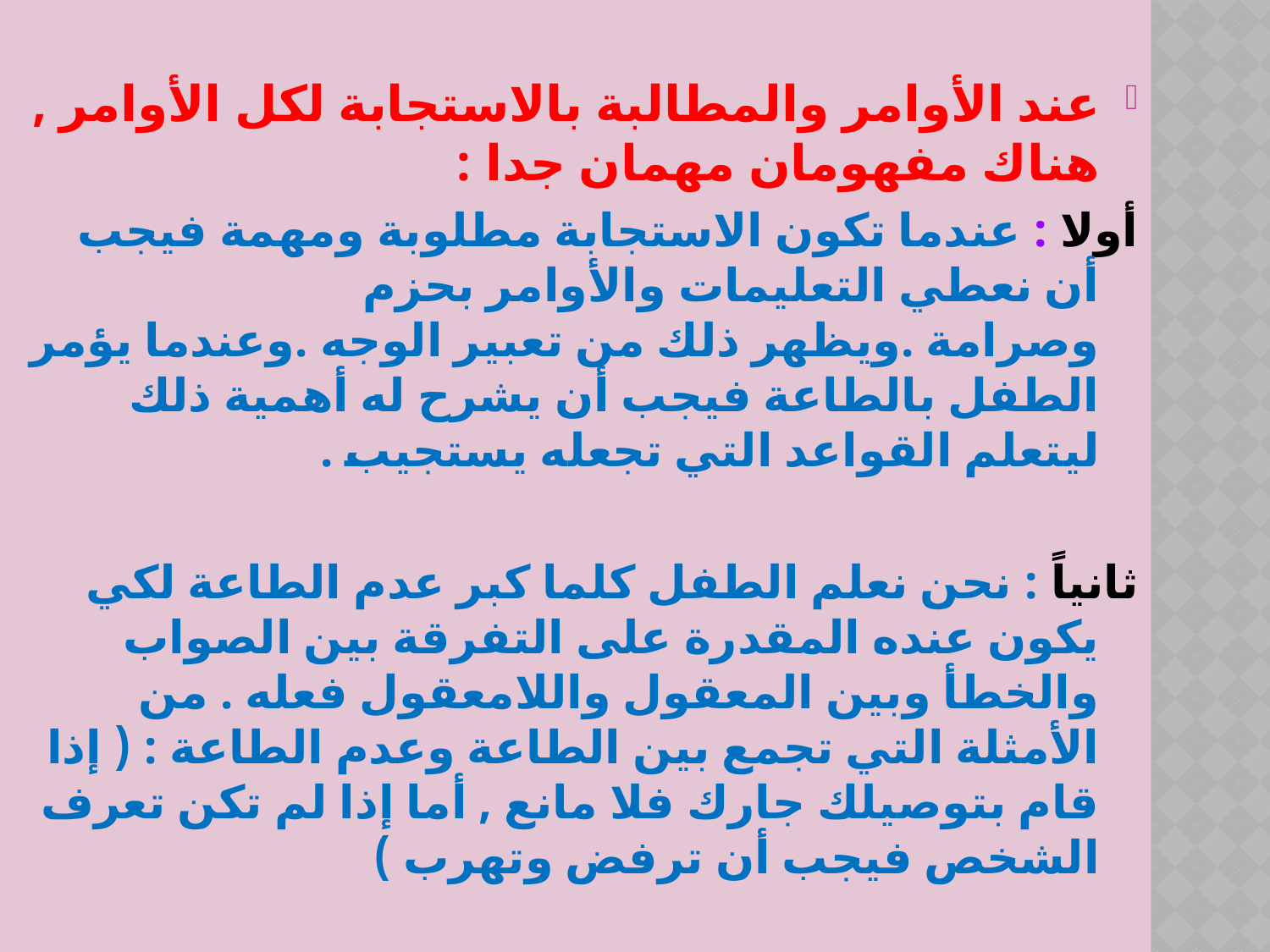

عند الأوامر والمطالبة بالاستجابة لكل الأوامر , هناك مفهومان مهمان جدا :
أولا : عندما تكون الاستجابة مطلوبة ومهمة فيجب أن نعطي التعليمات والأوامر بحزم وصرامة .ويظهر ذلك من تعبير الوجه .وعندما يؤمر الطفل بالطاعة فيجب أن يشرح له أهمية ذلك ليتعلم القواعد التي تجعله يستجيب .

ثانياً : نحن نعلم الطفل كلما كبر عدم الطاعة لكي يكون عنده المقدرة على التفرقة بين الصواب والخطأ وبين المعقول واللامعقول فعله . من الأمثلة التي تجمع بين الطاعة وعدم الطاعة : ( إذا قام بتوصيلك جارك فلا مانع , أما إذا لم تكن تعرف الشخص فيجب أن ترفض وتهرب )